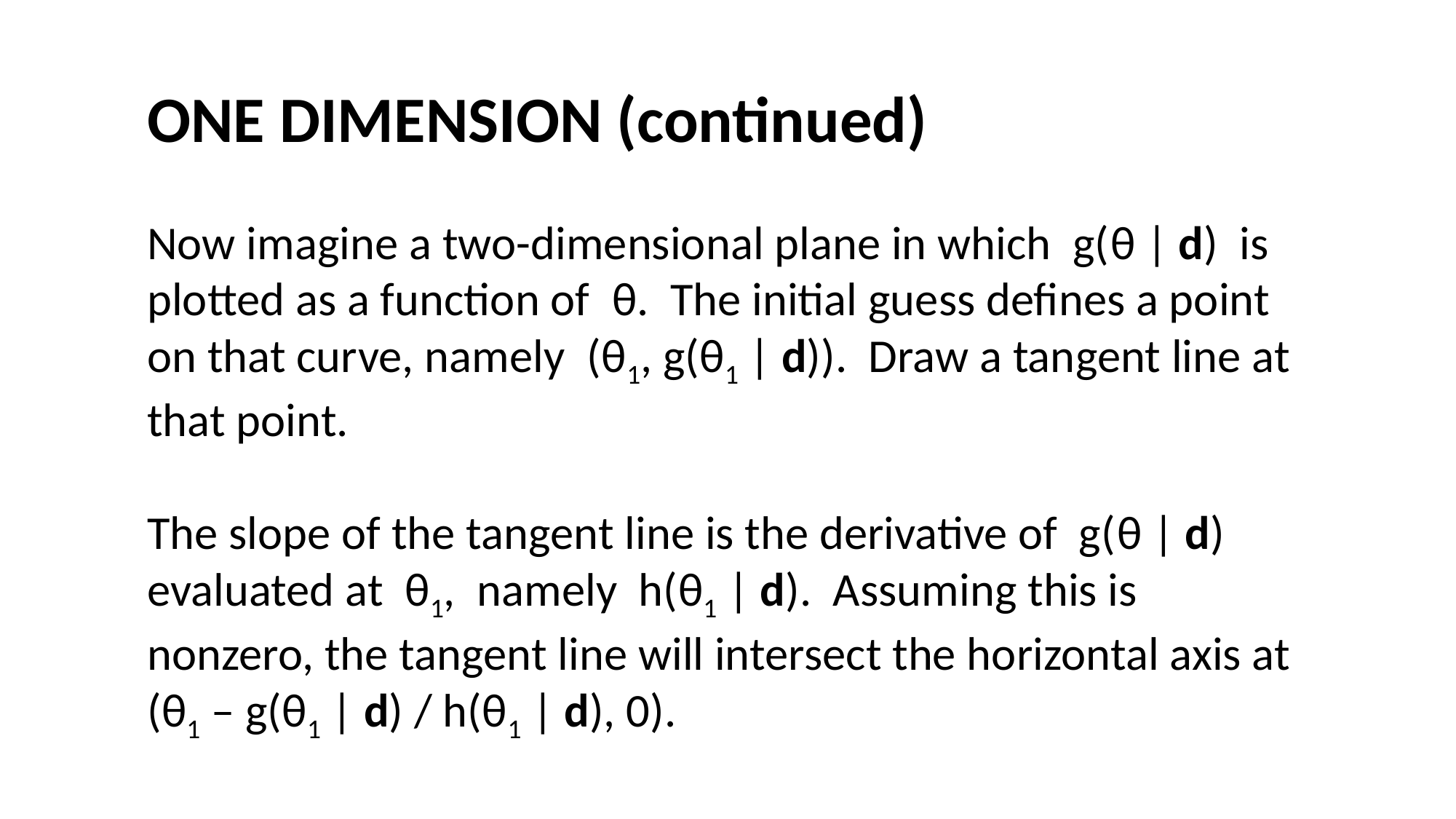

#
ONE DIMENSION (continued)

Now imagine a two-dimensional plane in which  g(θ | d)  is plotted as a function of  θ.  The initial guess defines a point on that curve, namely  (θ1, g(θ1 | d)).  Draw a tangent line at that point.

The slope of the tangent line is the derivative of  g(θ | d)  evaluated at  θ1,  namely  h(θ1 | d).  Assuming this is nonzero, the tangent line will intersect the horizontal axis at  (θ1 – g(θ1 | d) / h(θ1 | d), 0).